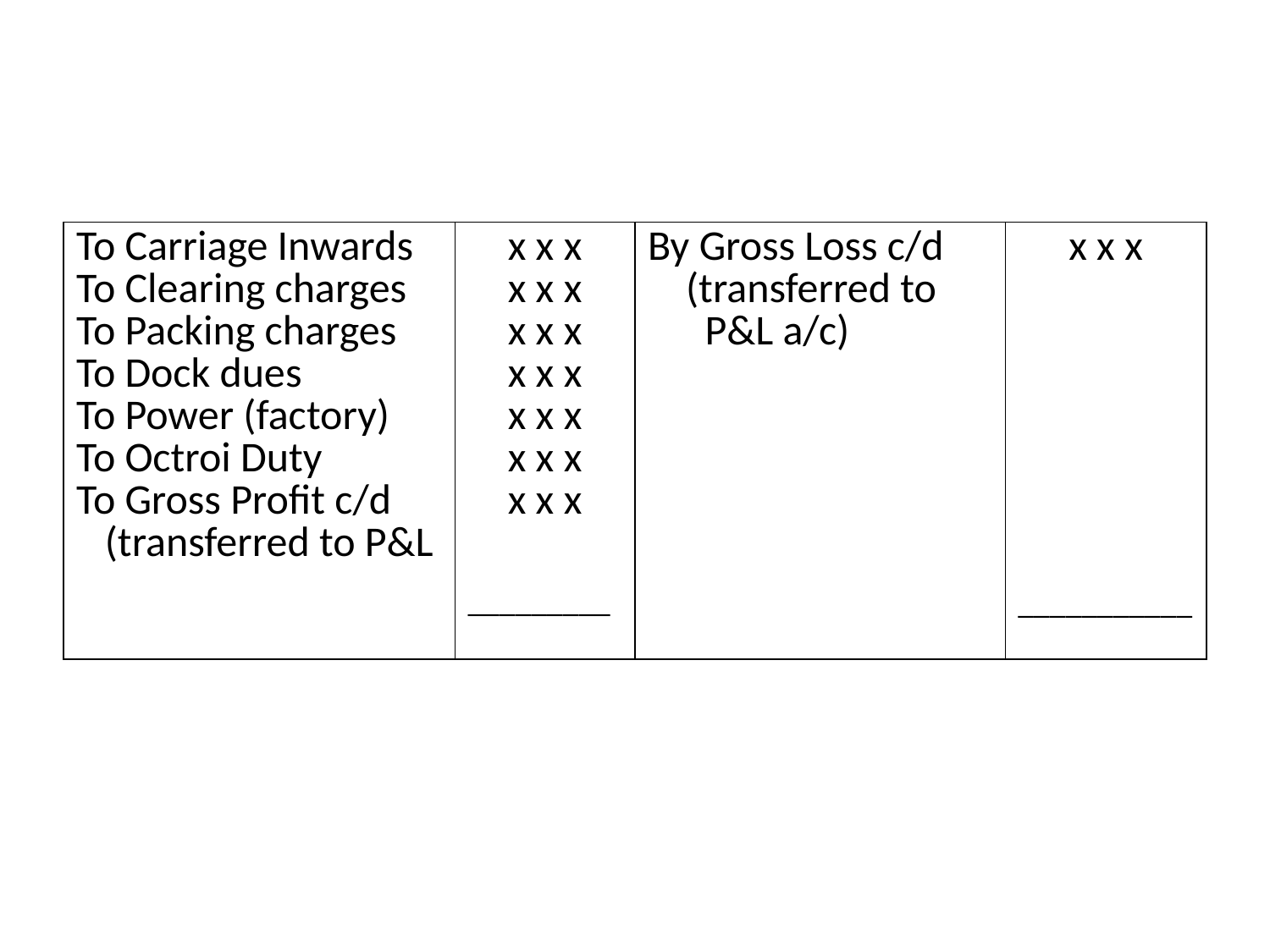

| To Carriage Inwards To Clearing charges To Packing charges To Dock dues To Power (factory) To Octroi Duty To Gross Profit c/d (transferred to P&L | x x x x x x x x x x x x x x x x x x x x x \_\_\_\_\_\_\_\_\_ | By Gross Loss c/d (transferred to P&L a/c) | x x x \_\_\_\_\_\_\_\_\_\_\_ |
| --- | --- | --- | --- |